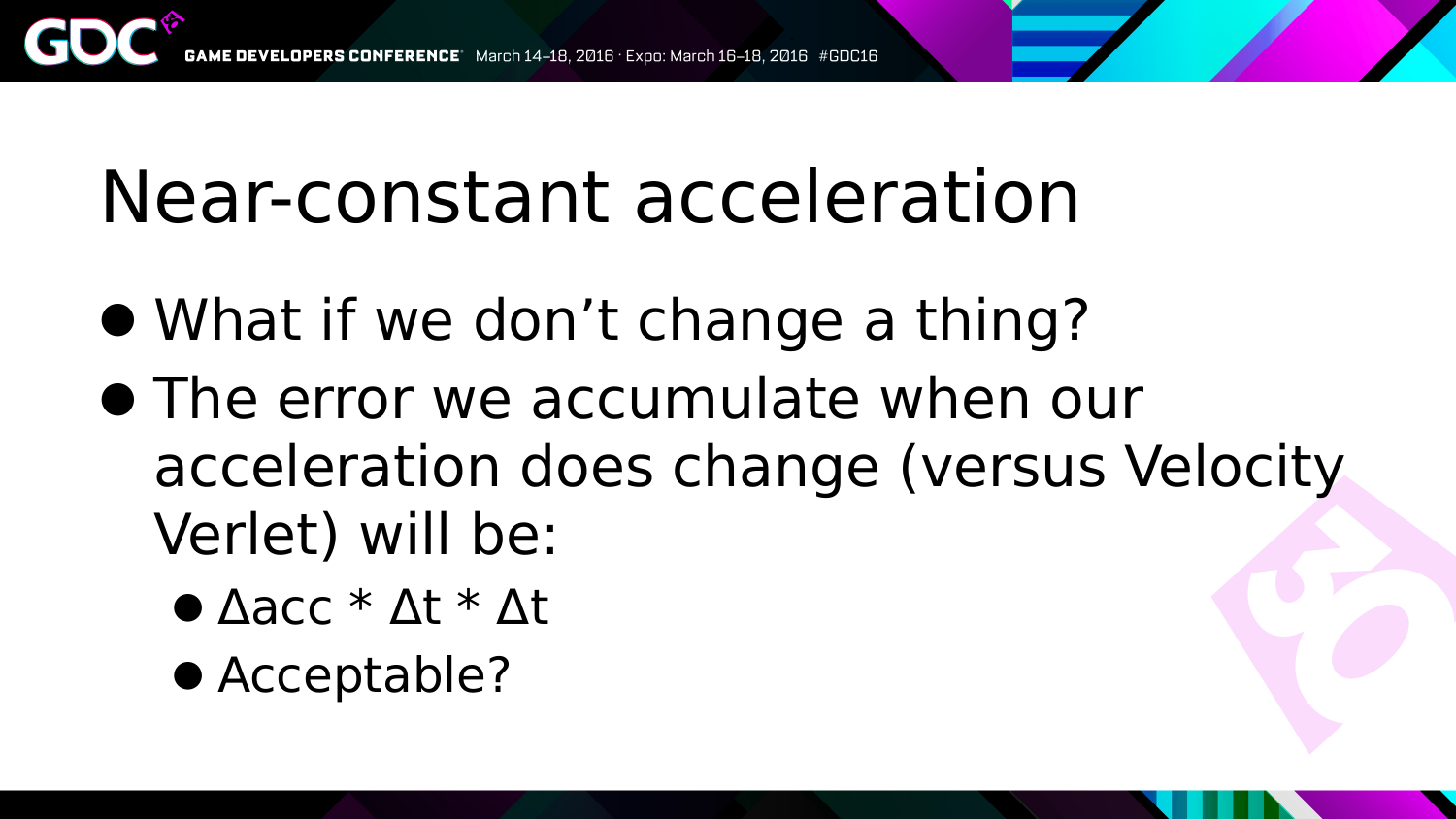

# Near-constant acceleration
What if we don’t change a thing?
The error we accumulate when our acceleration does change (versus Velocity Verlet) will be:
Δacc * Δt * Δt
Acceptable?